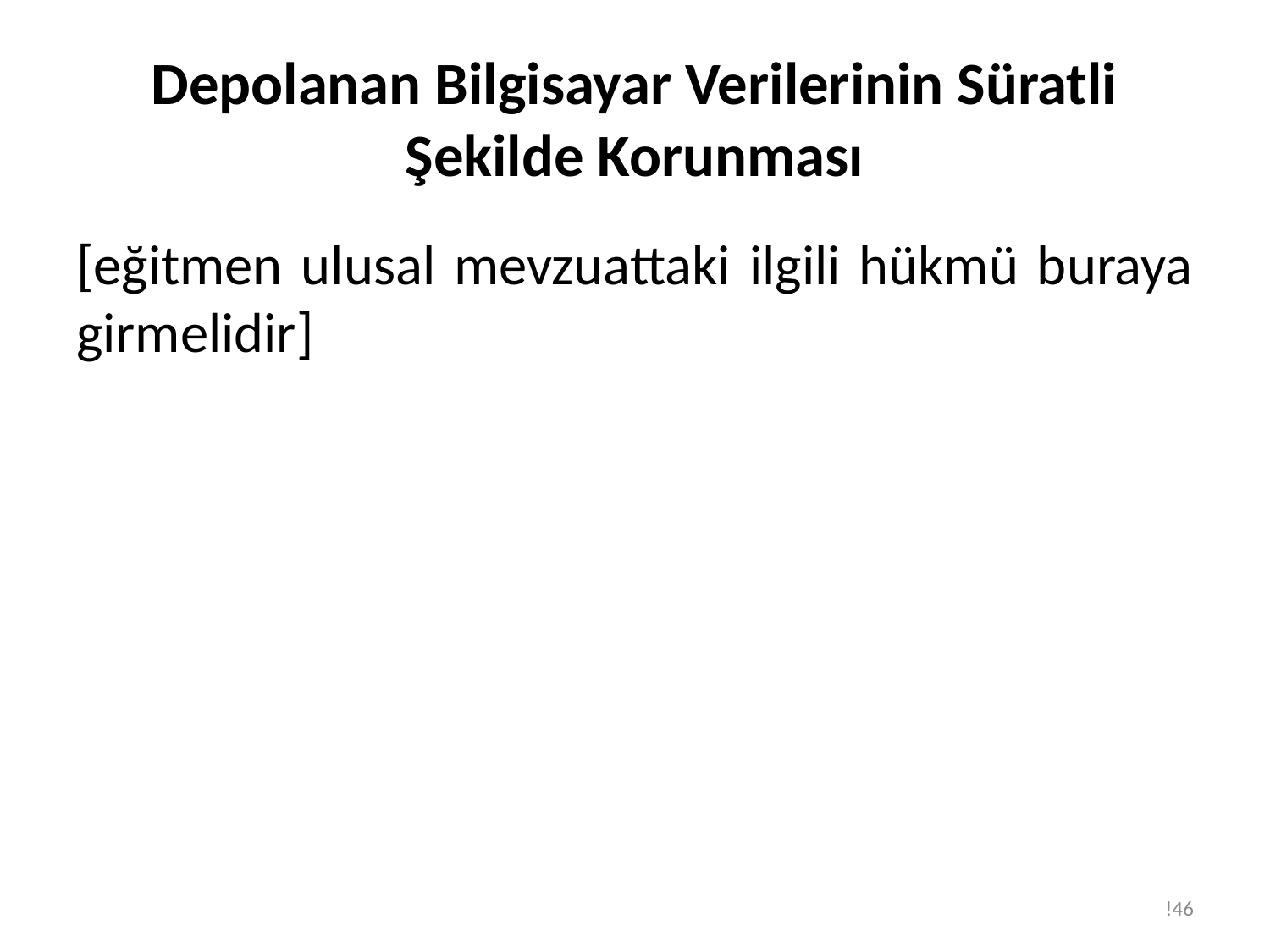

# Depolanan Bilgisayar Verilerinin Süratli Şekilde Korunması
[eğitmen ulusal mevzuattaki ilgili hükmü buraya girmelidir]
!46